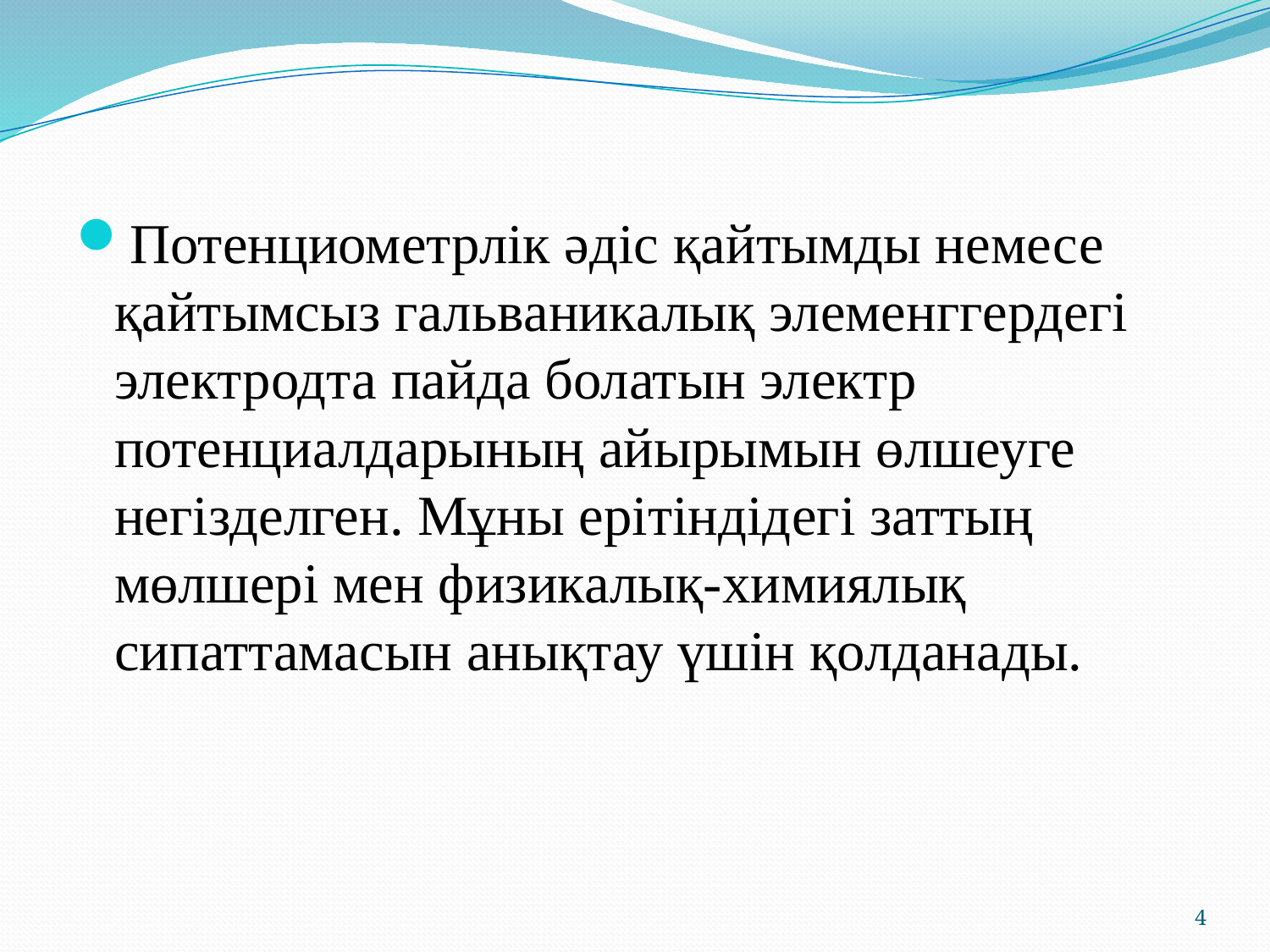

Потенциометрлік әдіс қайтымды немесе қайтымсыз гальваникалық элеменггердегі электродта пайда болатын электр потенциалдарының айырымын өлшеуге негізделген. Мұны ерітіндідегі заттың мөлшері мен физикалық-химиялық сипаттамасын анықтау үшін қолданады.
4